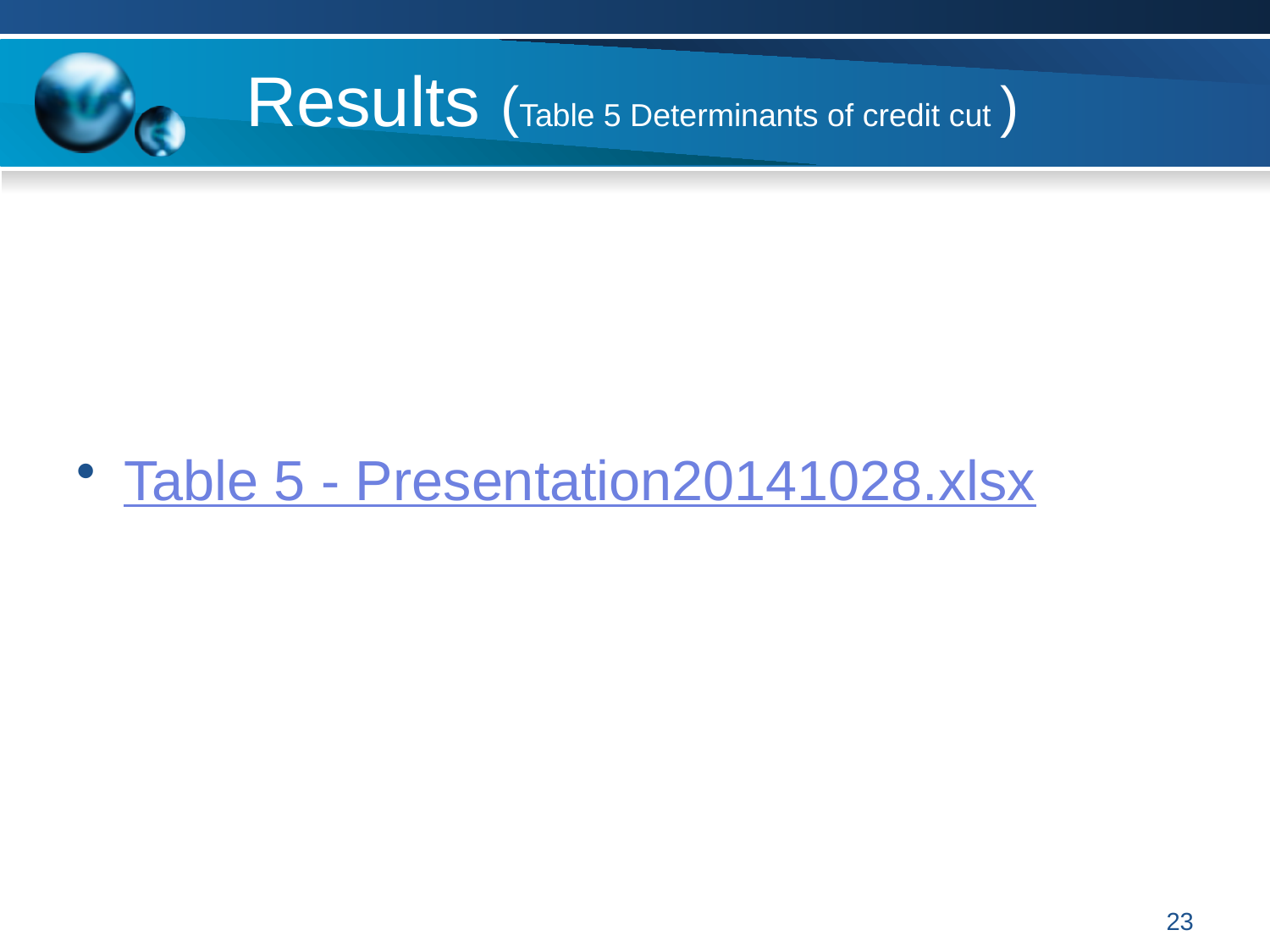

# Results (Table 5 Determinants of credit cut )

Table 5 - Presentation20141028.xlsx
23